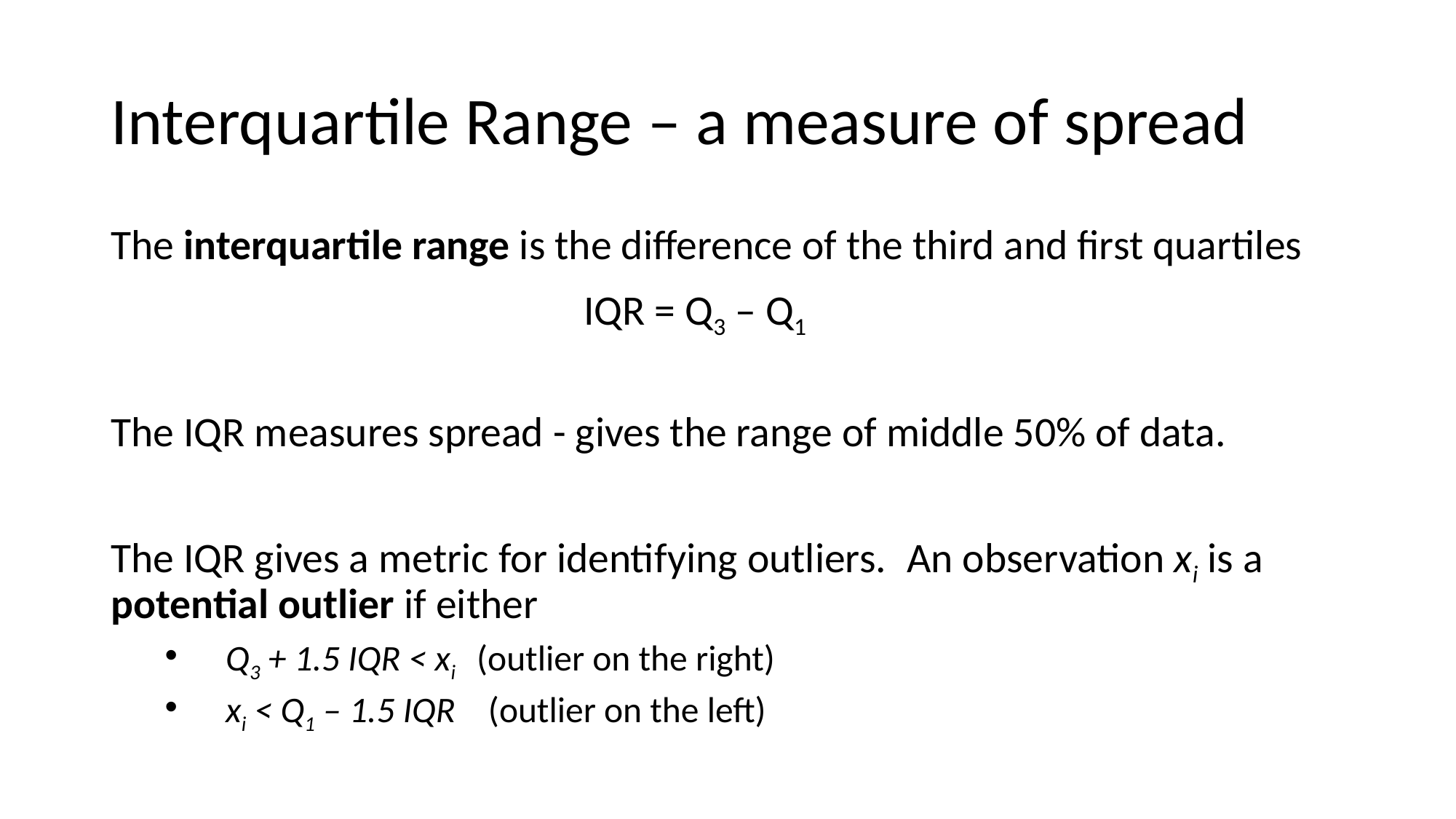

# Interquartile Range – a measure of spread
The interquartile range is the difference of the third and first quartiles
                                                  IQR = Q3 – Q1

The IQR measures spread - gives the range of middle 50% of data.

The IQR gives a metric for identifying outliers.  An observation xi is a  potential outlier if either
Q3 + 1.5 IQR < xi   (outlier on the right)
xi < Q1 – 1.5 IQR    (outlier on the left)